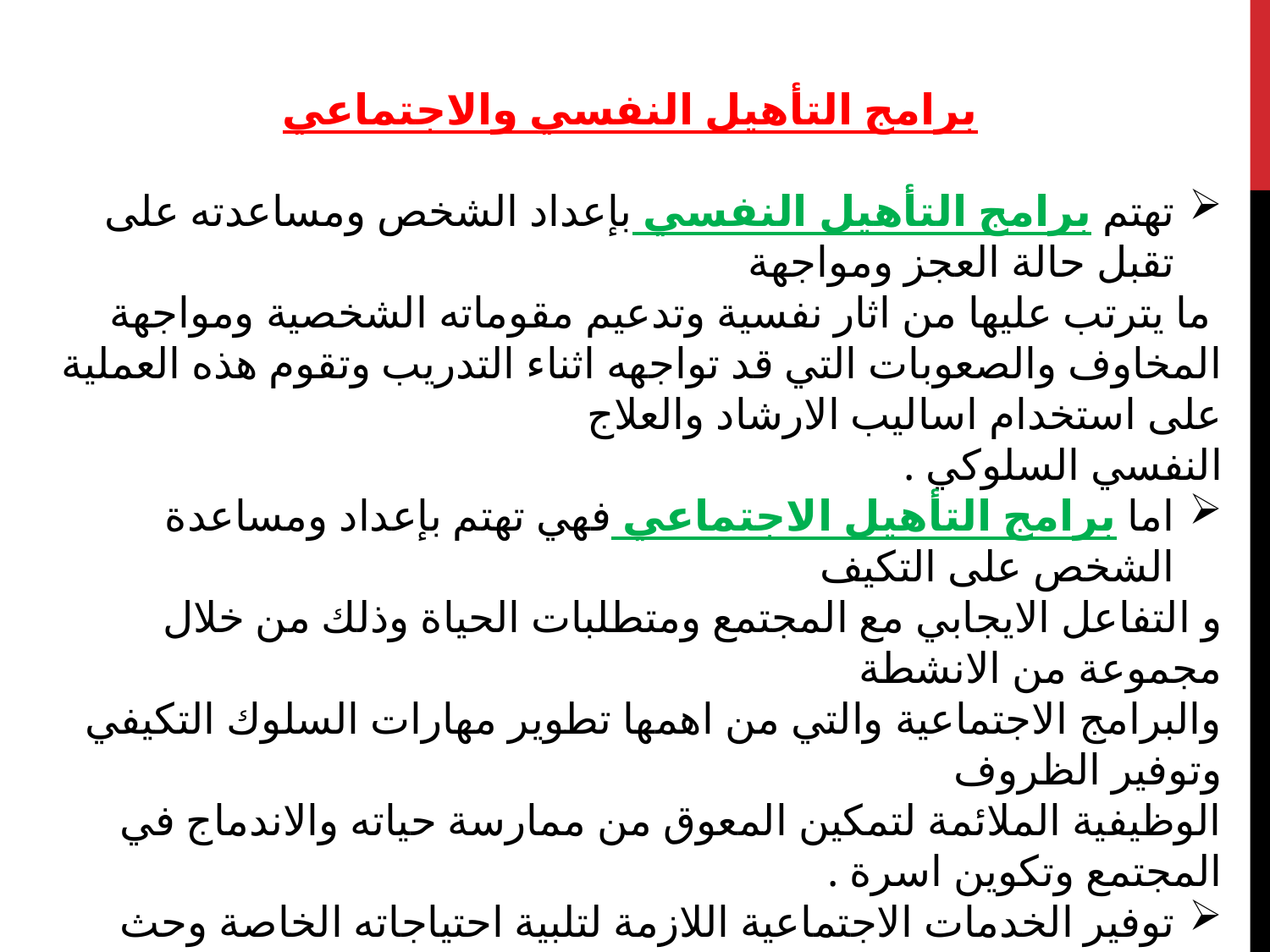

برامج التأهيل النفسي والاجتماعي

تهتم برامج التأهيل النفسي بإعداد الشخص ومساعدته على تقبل حالة العجز ومواجهة
 ما يترتب عليها من اثار نفسية وتدعيم مقوماته الشخصية ومواجهة المخاوف والصعوبات التي قد تواجهه اثناء التدريب وتقوم هذه العملية على استخدام اساليب الارشاد والعلاج
النفسي السلوكي .
اما برامج التأهيل الاجتماعي فهي تهتم بإعداد ومساعدة الشخص على التكيف
و التفاعل الايجابي مع المجتمع ومتطلبات الحياة وذلك من خلال مجموعة من الانشطة
والبرامج الاجتماعية والتي من اهمها تطوير مهارات السلوك التكيفي وتوفير الظروف
الوظيفية الملائمة لتمكين المعوق من ممارسة حياته والاندماج في المجتمع وتكوين اسرة .
توفير الخدمات الاجتماعية اللازمة لتلبية احتياجاته الخاصة وحث المجتمع على سن
واصدار التشريعات الضرورية لتلبية حقوق المعوقين جسميا .
العمل على تشجيع الجمعيات الاهلية على العمل من اجل تأمين مجتمع يكون اكثر تقبلاً
واقل عزلاً وخالي من العوائق .